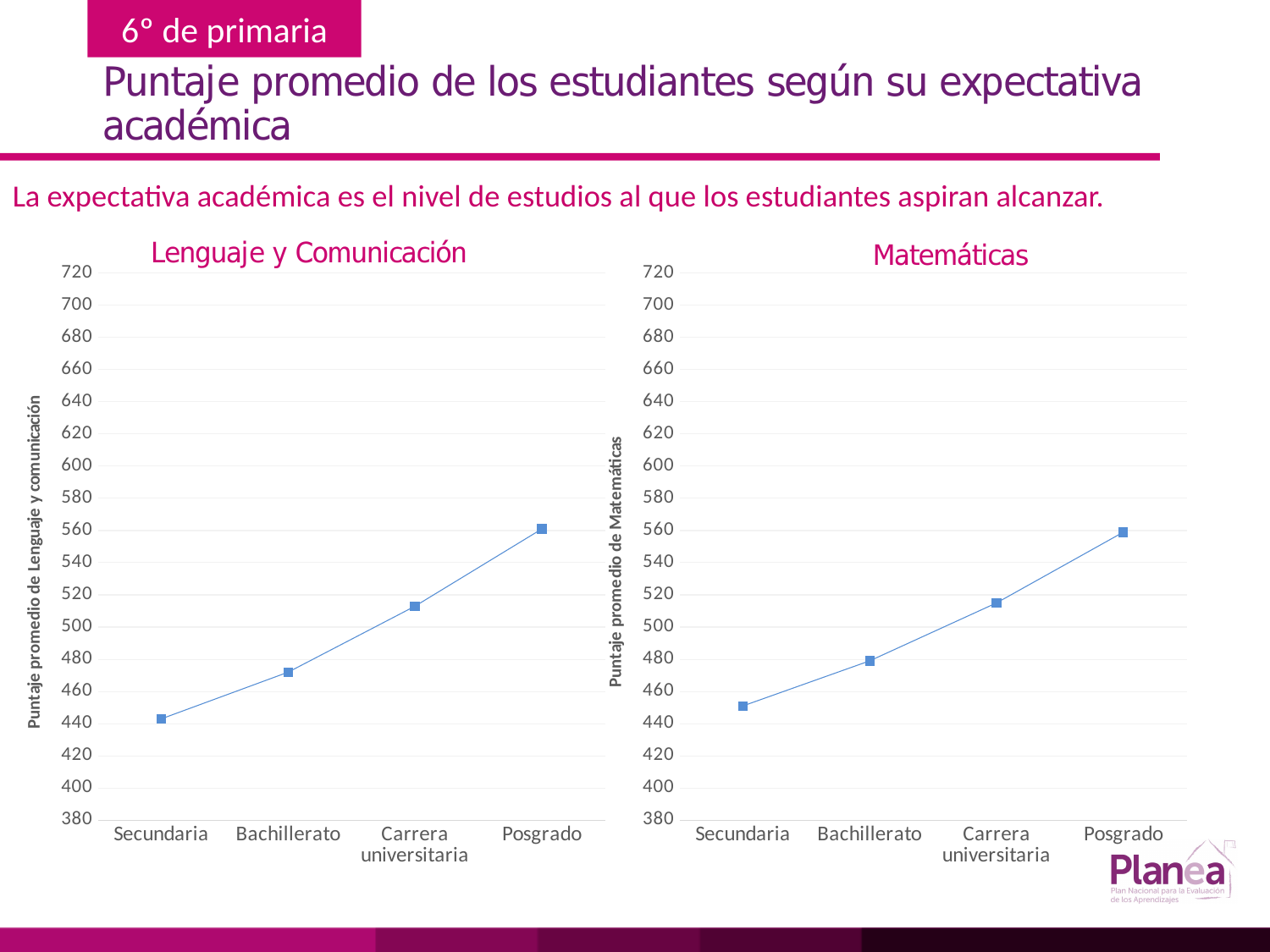

# Puntaje promedio de los estudiantes según su expectativa académica

La expectativa académica es el nivel de estudios al que los estudiantes aspiran alcanzar.
Lenguaje y Comunicación
Matemáticas

### Chart

| Category |  |
|---|---|
| Secundaria | 443.0 |
| Bachillerato | 472.0 |
| Carrera universitaria | 513.0 |
| Posgrado | 561.0 |

### Chart

| Category |  |
|---|---|
| Secundaria | 451.0 |
| Bachillerato | 479.0 |
| Carrera universitaria | 515.0 |
| Posgrado | 559.0 |